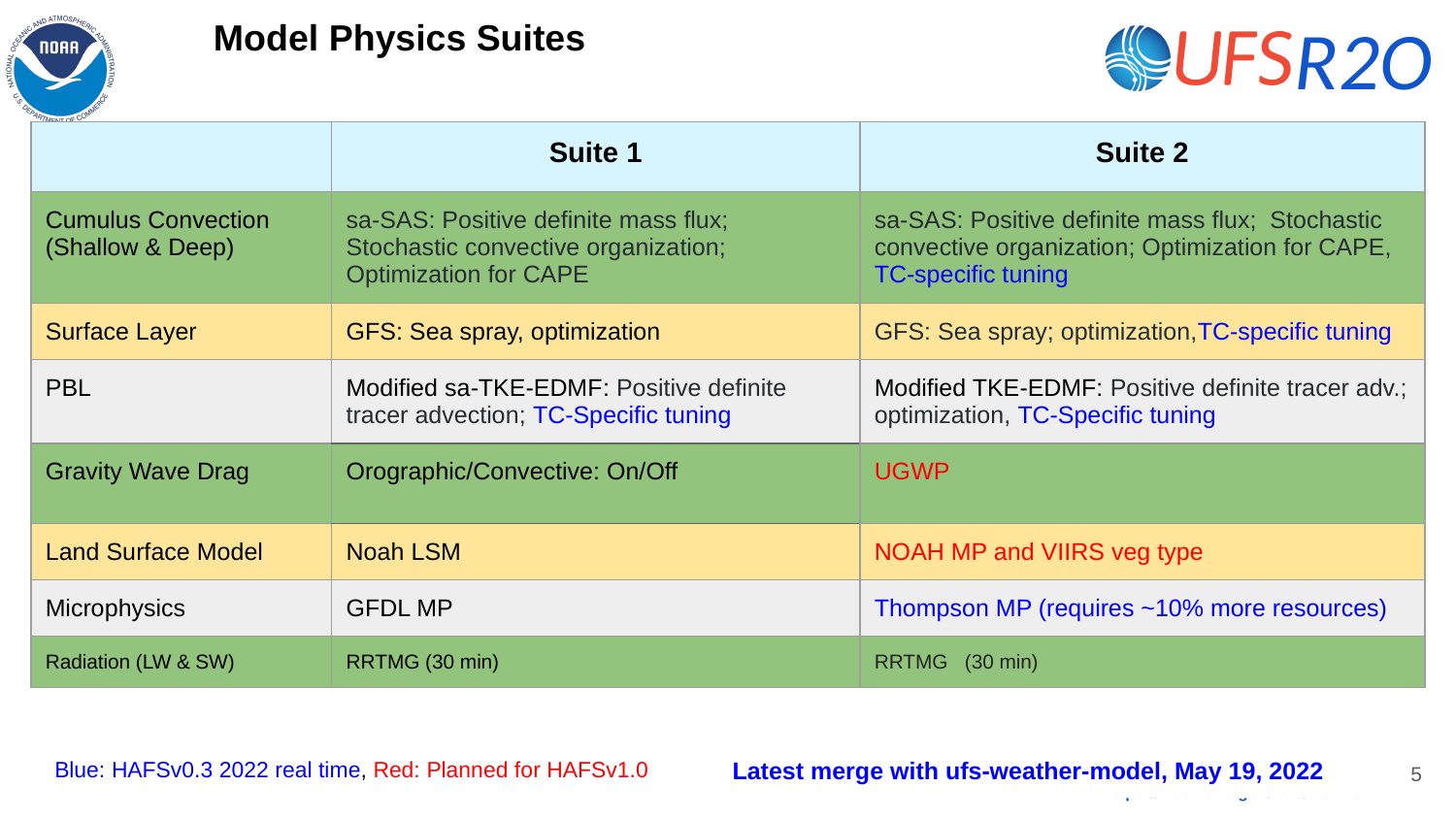

Model Physics Suites
|  | Suite 1 | Suite 2 |
| --- | --- | --- |
| Cumulus Convection (Shallow & Deep) | sa-SAS: Positive definite mass flux; Stochastic convective organization; Optimization for CAPE | sa-SAS: Positive definite mass flux; Stochastic convective organization; Optimization for CAPE, TC-specific tuning |
| Surface Layer | GFS: Sea spray, optimization | GFS: Sea spray; optimization,TC-specific tuning |
| PBL | Modified sa-TKE-EDMF: Positive definite tracer advection; TC-Specific tuning | Modified TKE-EDMF: Positive definite tracer adv.; optimization, TC-Specific tuning |
| Gravity Wave Drag | Orographic/Convective: On/Off | UGWP |
| Land Surface Model | Noah LSM | NOAH MP and VIIRS veg type |
| Microphysics | GFDL MP | Thompson MP (requires ~10% more resources) |
| Radiation (LW & SW) | RRTMG (30 min) | RRTMG (30 min) |
5
Blue: HAFSv0.3 2022 real time, Red: Planned for HAFSv1.0
Latest merge with ufs-weather-model, May 19, 2022